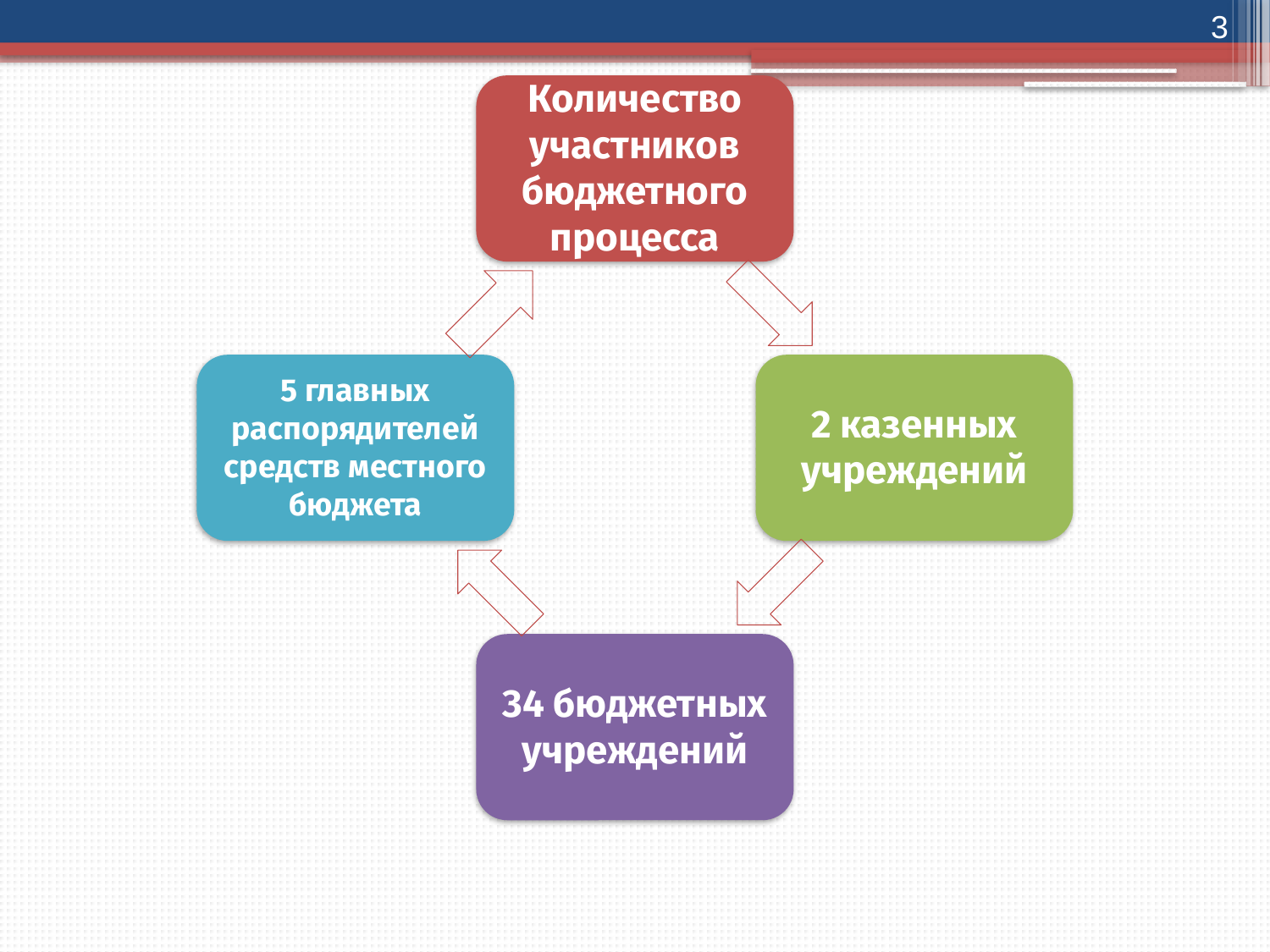

3
34 бюджетных учреждений
Количество участников бюджетного процесса
2 казенных учреждений
5 главных распорядителей средств местного бюджета